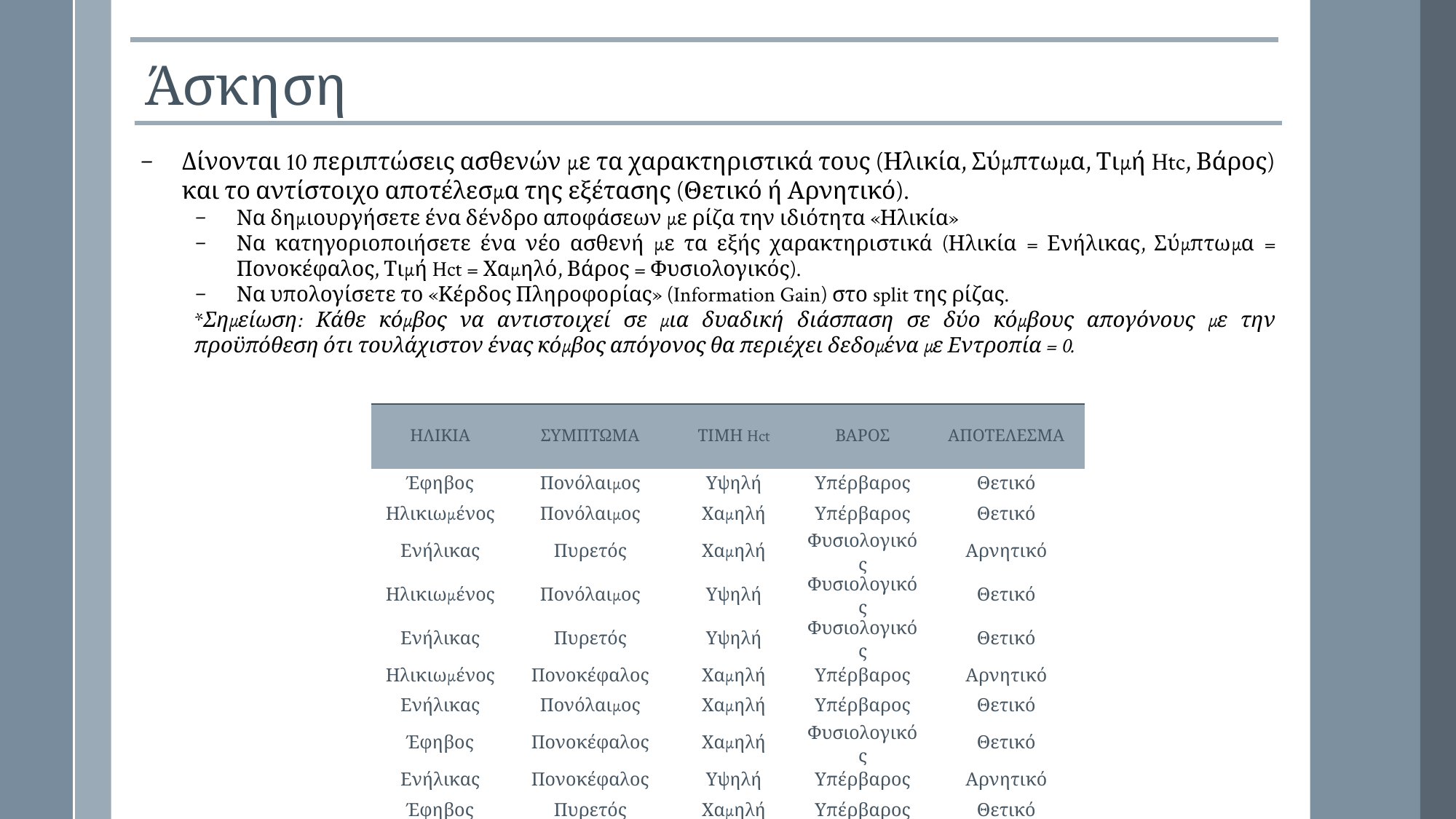

Άσκηση
Δίνονται 10 περιπτώσεις ασθενών με τα χαρακτηριστικά τους (Ηλικία, Σύμπτωμα, Τιμή Htc, Βάρος) και το αντίστοιχο αποτέλεσμα της εξέτασης (Θετικό ή Αρνητικό).
Να δημιουργήσετε ένα δένδρο αποφάσεων με ρίζα την ιδιότητα «Ηλικία»
Να κατηγοριοποιήσετε ένα νέο ασθενή με τα εξής χαρακτηριστικά (Ηλικία = Ενήλικας, Σύμπτωμα = Πονοκέφαλος, Τιμή Hct = Χαμηλό, Βάρος = Φυσιολογικός).
Να υπολογίσετε το «Κέρδος Πληροφορίας» (Information Gain) στο split της ρίζας.
*Σημείωση: Κάθε κόμβος να αντιστοιχεί σε μια δυαδική διάσπαση σε δύο κόμβους απογόνους με την προϋπόθεση ότι τουλάχιστον ένας κόμβος απόγονος θα περιέχει δεδομένα με Εντροπία = 0.

| ΗΛΙΚΙΑ | ΣΥΜΠΤΩΜΑ | ΤΙΜΗ Hct | ΒΑΡΟΣ | ΑΠΟΤΕΛΕΣΜΑ |
| --- | --- | --- | --- | --- |
| Έφηβος | Πονόλαιμος | Υψηλή | Υπέρβαρος | Θετικό |
| Ηλικιωμένος | Πονόλαιμος | Χαμηλή | Υπέρβαρος | Θετικό |
| Ενήλικας | Πυρετός | Χαμηλή | Φυσιολογικός | Αρνητικό |
| Ηλικιωμένος | Πονόλαιμος | Υψηλή | Φυσιολογικός | Θετικό |
| Ενήλικας | Πυρετός | Υψηλή | Φυσιολογικός | Θετικό |
| Ηλικιωμένος | Πονοκέφαλος | Χαμηλή | Υπέρβαρος | Αρνητικό |
| Ενήλικας | Πονόλαιμος | Χαμηλή | Υπέρβαρος | Θετικό |
| Έφηβος | Πονοκέφαλος | Χαμηλή | Φυσιολογικός | Θετικό |
| Ενήλικας | Πονοκέφαλος | Υψηλή | Υπέρβαρος | Αρνητικό |
| Έφηβος | Πυρετός | Χαμηλή | Υπέρβαρος | Θετικό |